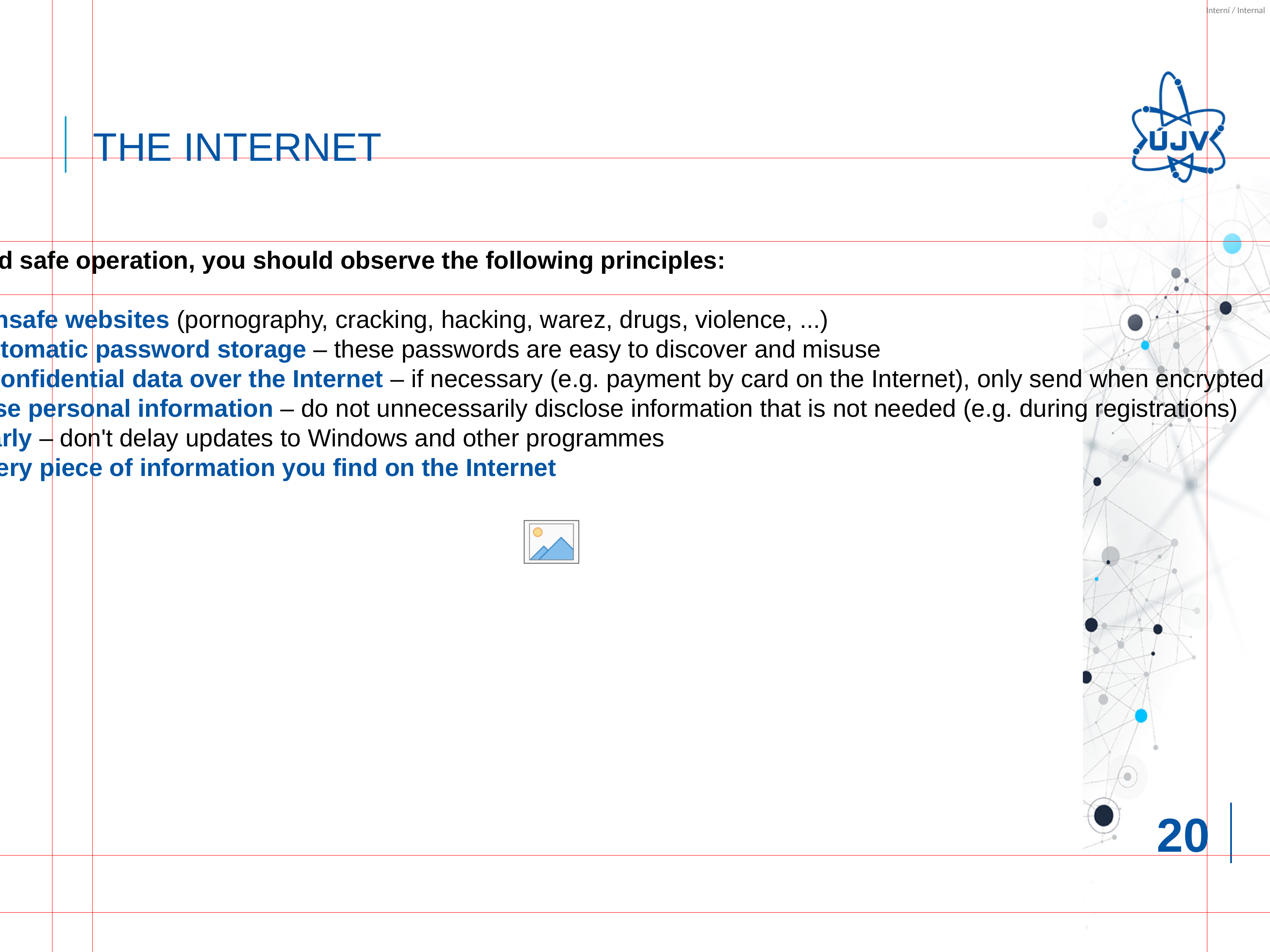

# The Internet
For proper and safe operation, you should observe the following principles:

Do not visit unsafe websites (pornography, cracking, hacking, warez, drugs, violence, ...)
Do not use automatic password storage – these passwords are easy to discover and misuse
Do not send confidential data over the Internet – if necessary (e.g. payment by card on the Internet), only send when encrypted
Do not disclose personal information – do not unnecessarily disclose information that is not needed (e.g. during registrations)
Update regularly – don't delay updates to Windows and other programmes
Don't trust every piece of information you find on the Internet

20